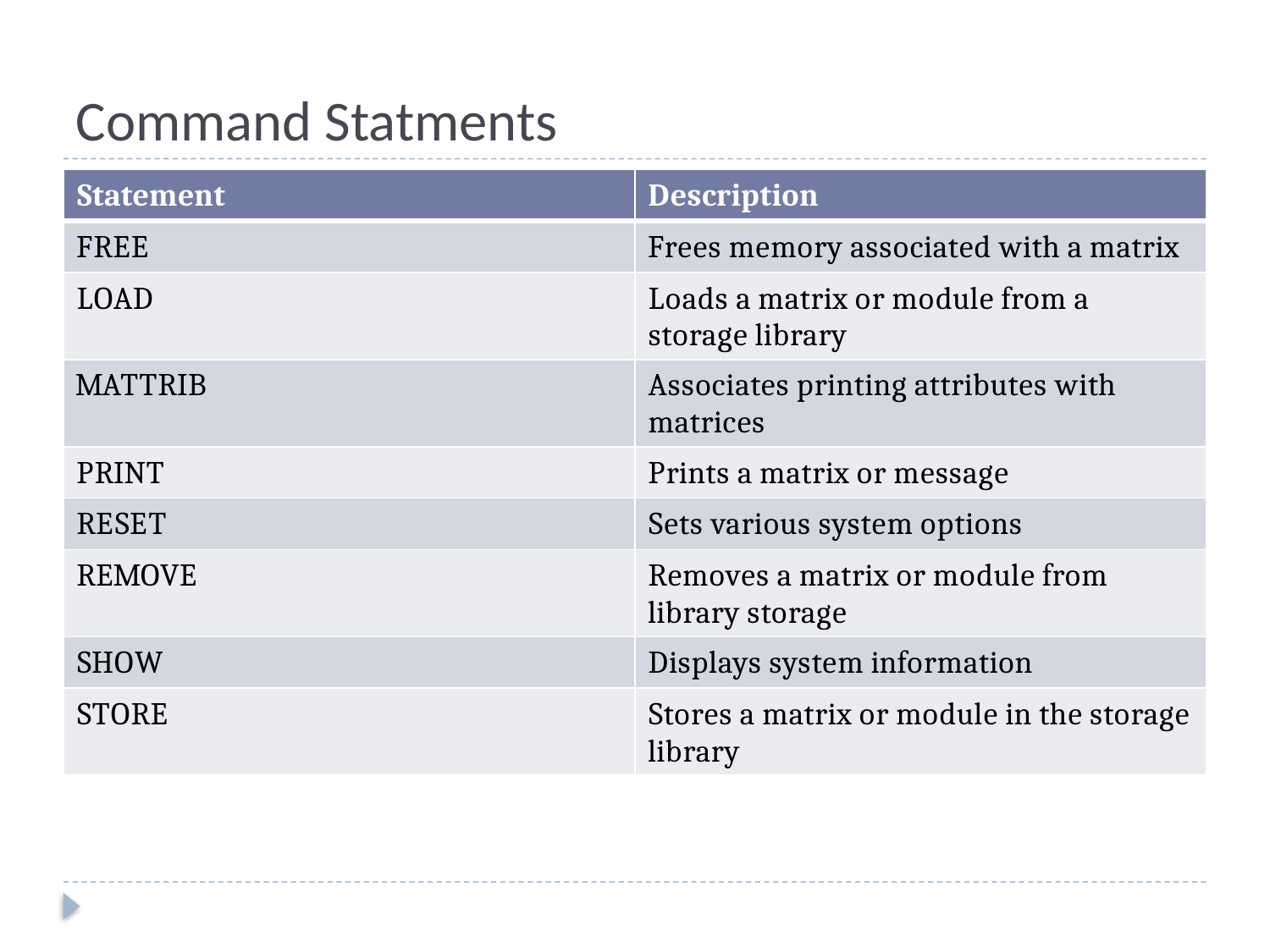

# Command Statments
| Statement | Description |
| --- | --- |
| FREE | Frees memory associated with a matrix |
| LOAD | Loads a matrix or module from a storage library |
| MATTRIB | Associates printing attributes with matrices |
| PRINT | Prints a matrix or message |
| RESET | Sets various system options |
| REMOVE | Removes a matrix or module from library storage |
| SHOW | Displays system information |
| STORE | Stores a matrix or module in the storage library |